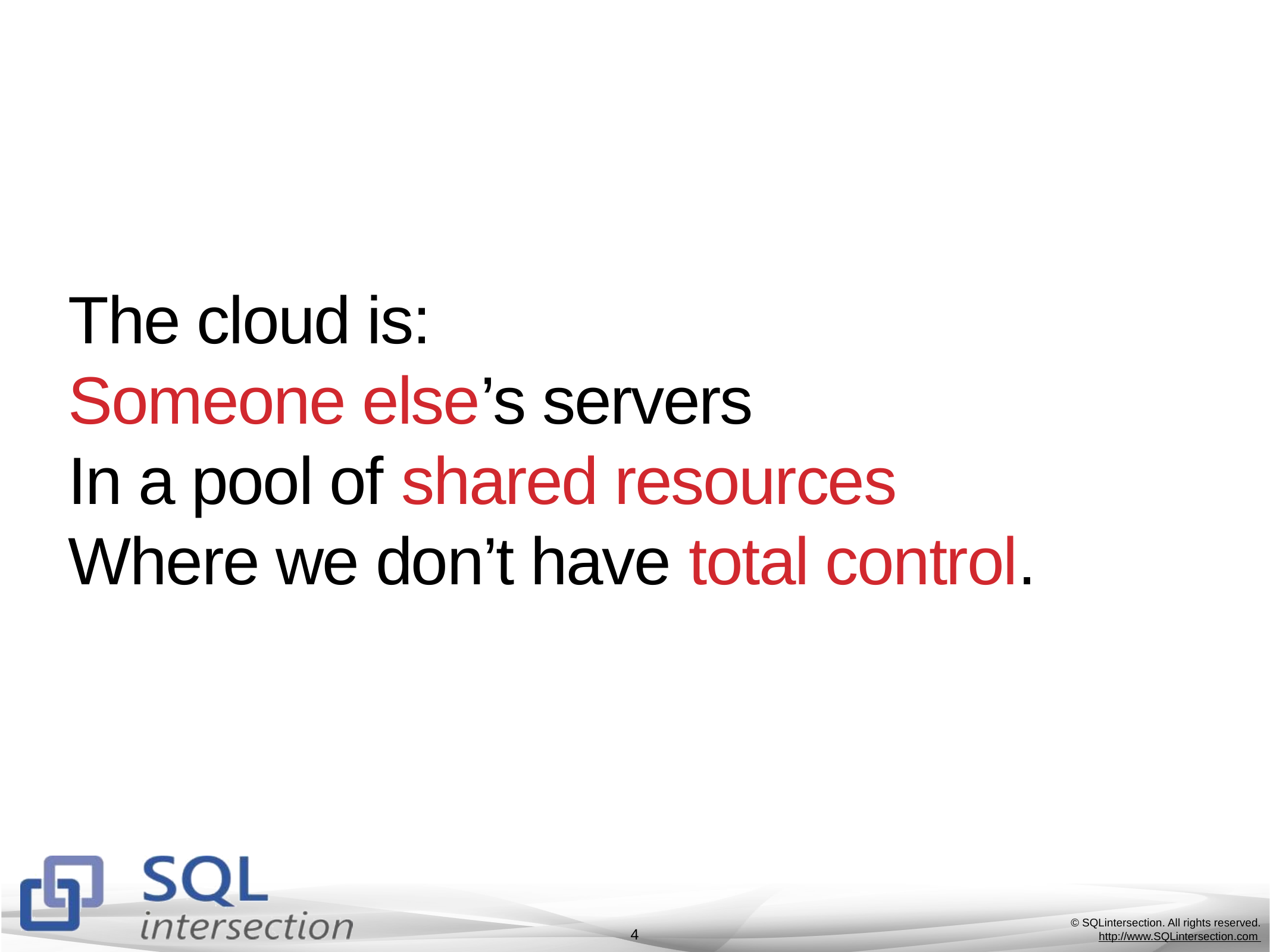

# The cloud is: Someone else’s servers In a pool of shared resources Where we don’t have total control.